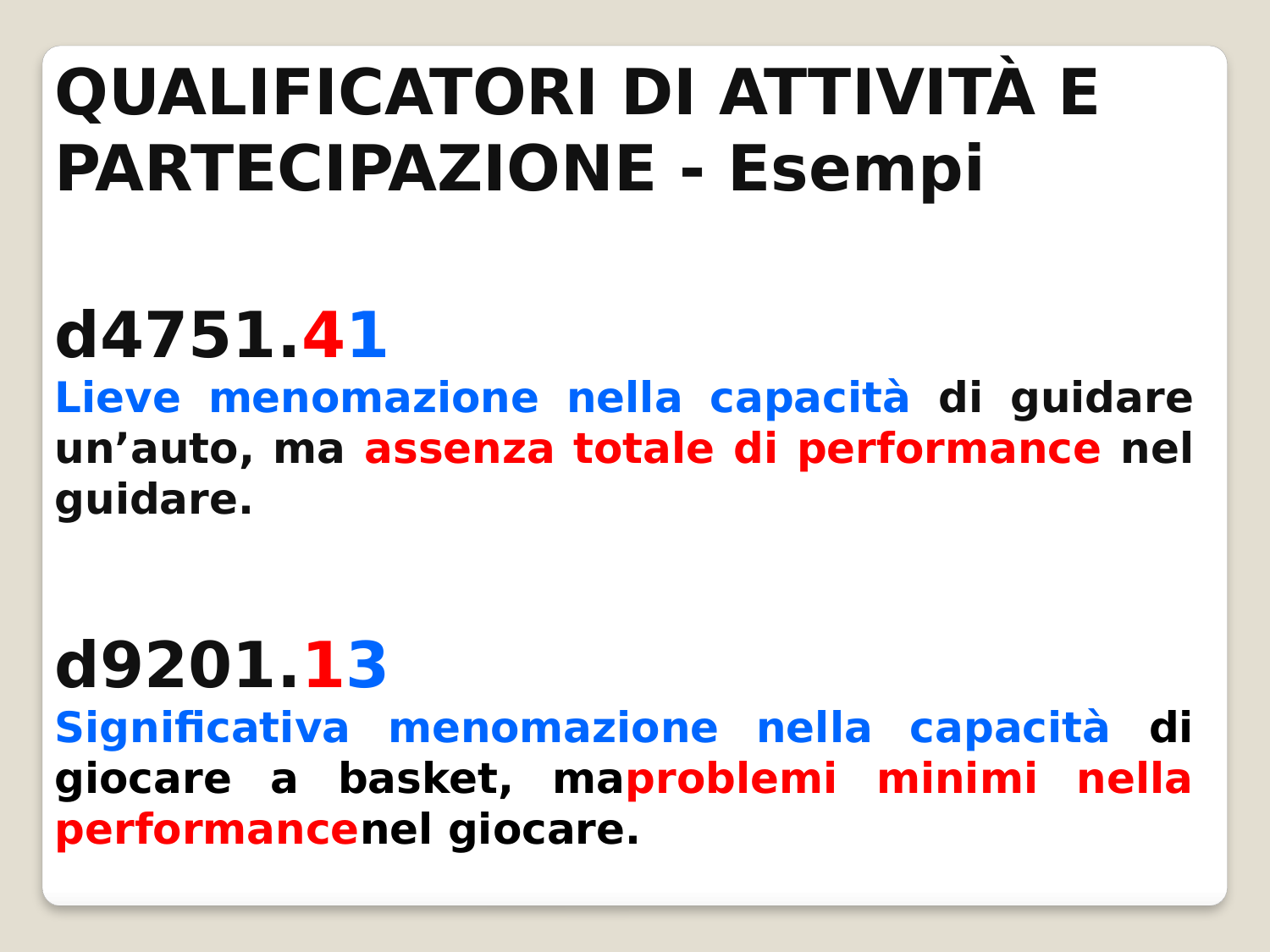

QUALIFICATORI DI ATTIVITÀ E PARTECIPAZIONE - Esempi

d4751.41
Lieve menomazione nella capacità di guidare un’auto, ma assenza totale di performance nel guidare.

d9201.13
Significativa menomazione nella capacità di giocare a basket, maproblemi minimi nella performancenel giocare.